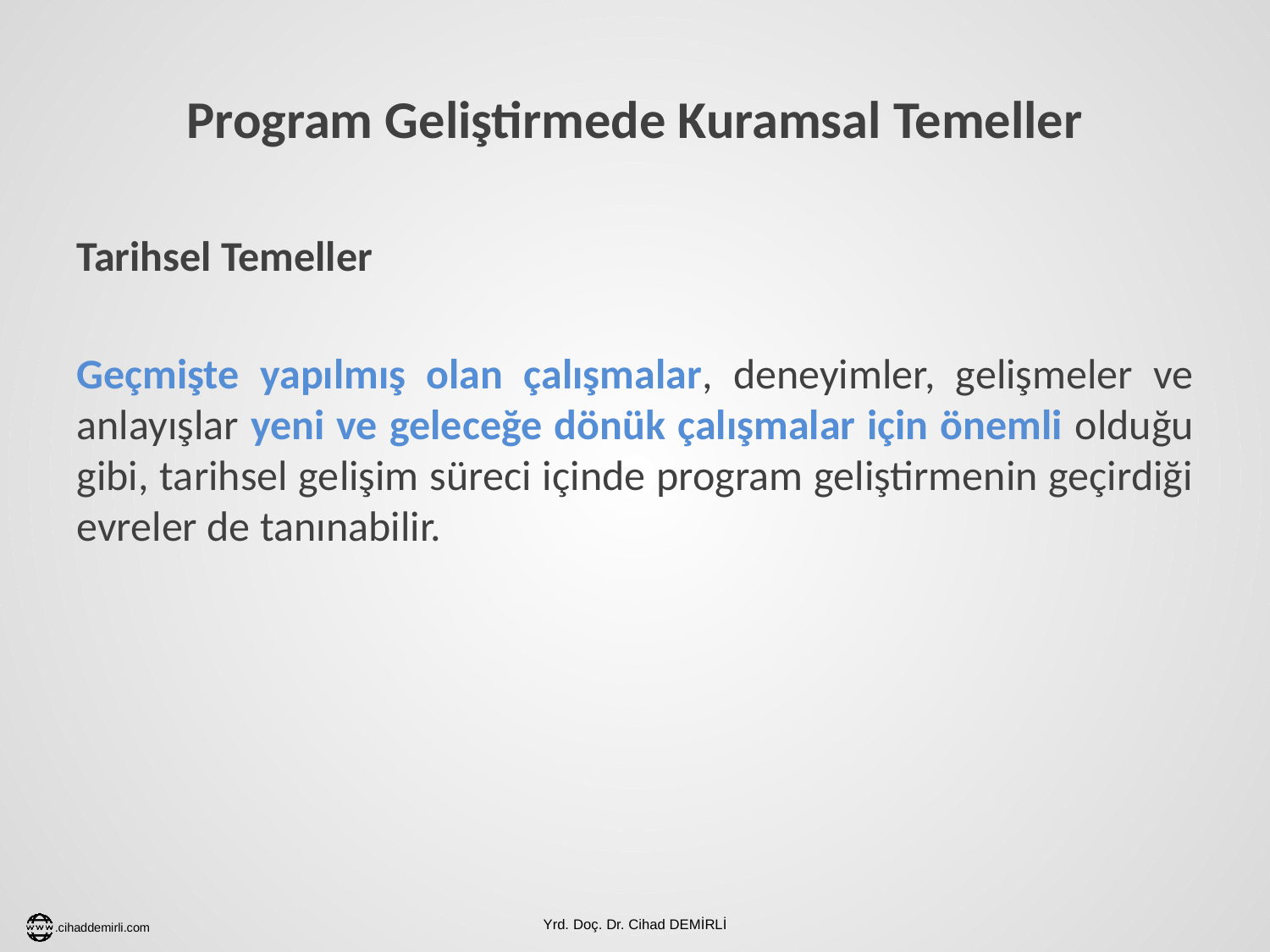

# Program Geliştirmede Kuramsal Temeller
Tarihsel Temeller

Geçmişte yapılmış olan çalışmalar, deneyimler, gelişmeler ve anlayışlar yeni ve geleceğe dönük çalışmalar için önemli olduğu gibi, tarihsel gelişim süreci içinde program geliştirmenin geçirdiği evreler de tanınabilir.